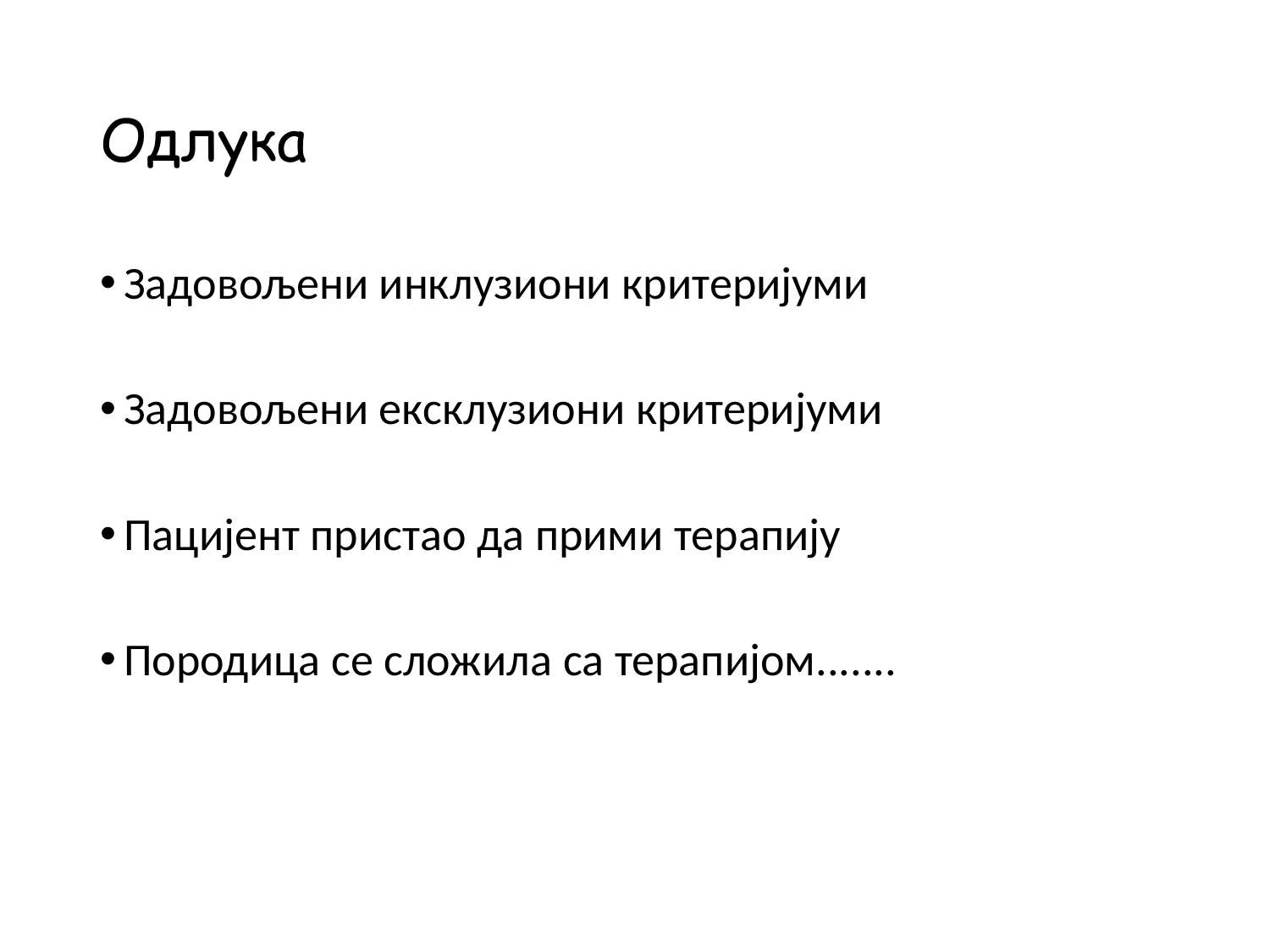

# Одлука
Задовољени инклузиони критеријуми

Задовољени ексклузиони критеријуми

Пацијент пристао да прими терапију

Породица се сложила са терапијом.......